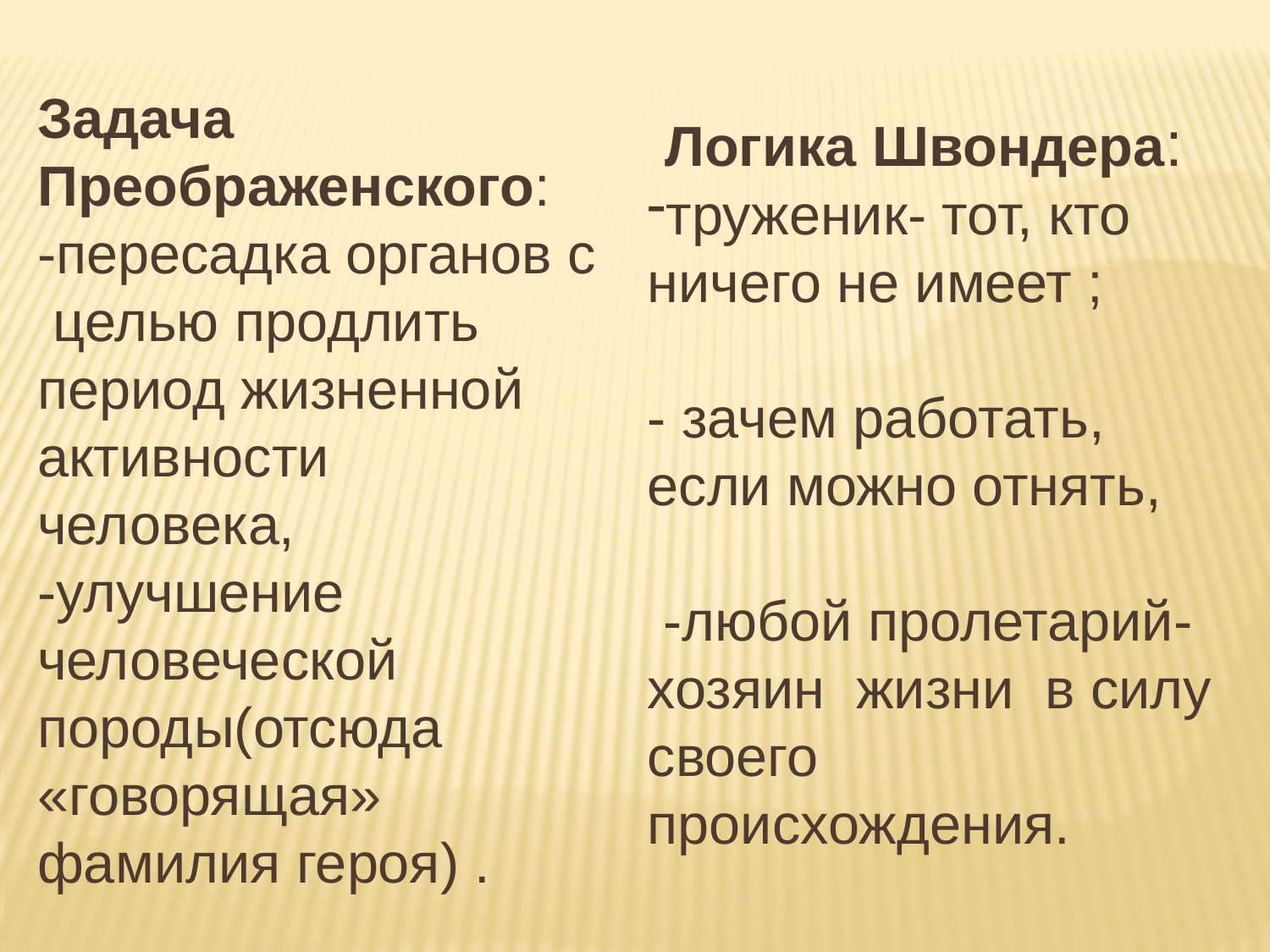

Задача Преображенского:
-пересадка органов с
 целью продлить период жизненной
активности человека,
-улучшение человеческой породы(отсюда  «говорящая»
фамилия героя) .
 Логика Швондера:
труженик- тот, кто ничего не имеет ;
- зачем работать, если можно отнять,
 -любой пролетарий- хозяин  жизни  в силу своего происхождения.